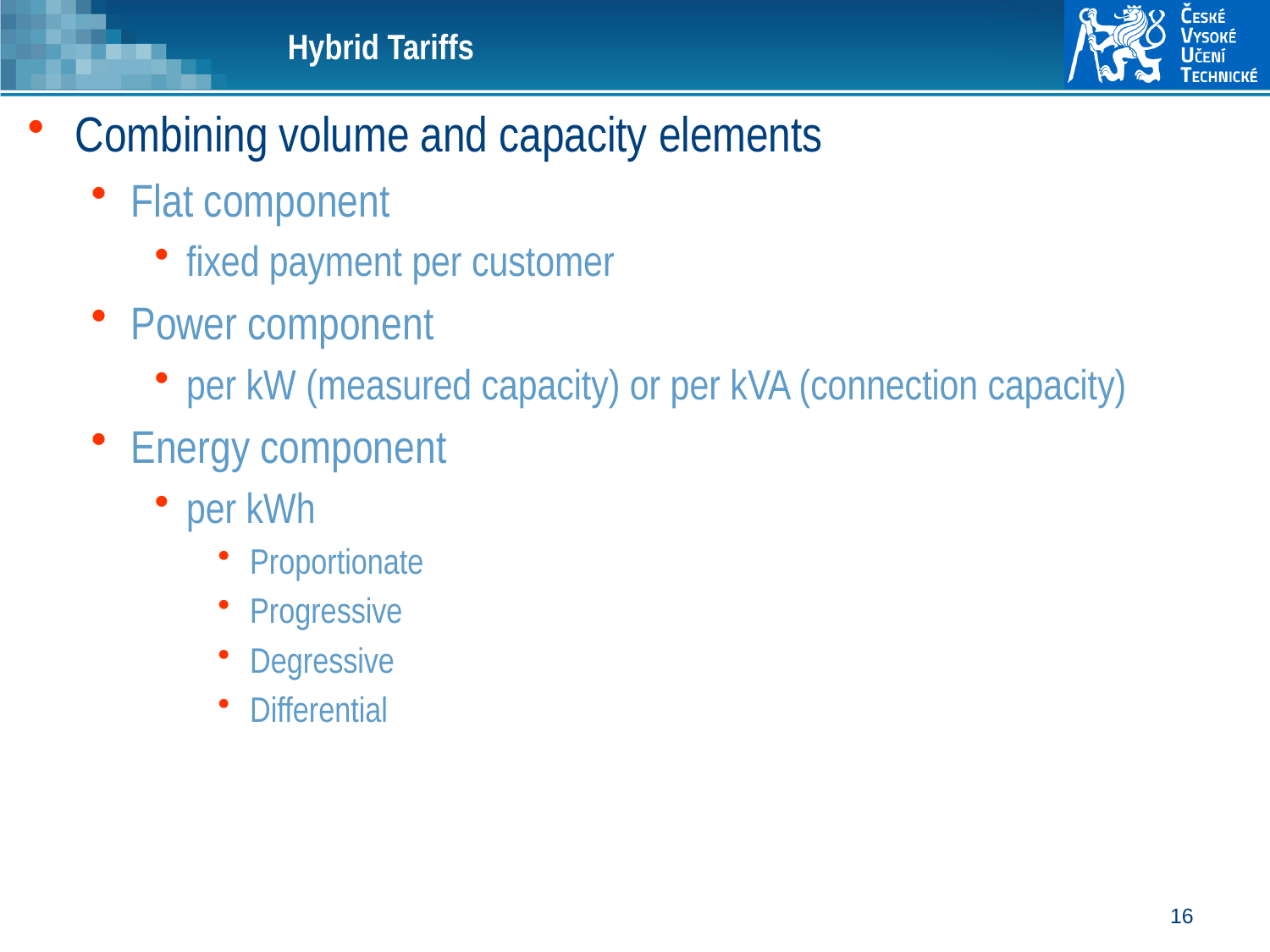

# Hybrid Tariffs
Combining volume and capacity elements
Flat component
fixed payment per customer
Power component
per kW (measured capacity) or per kVA (connection capacity)
Energy component
per kWh
Proportionate
Progressive
Degressive
Differential

16